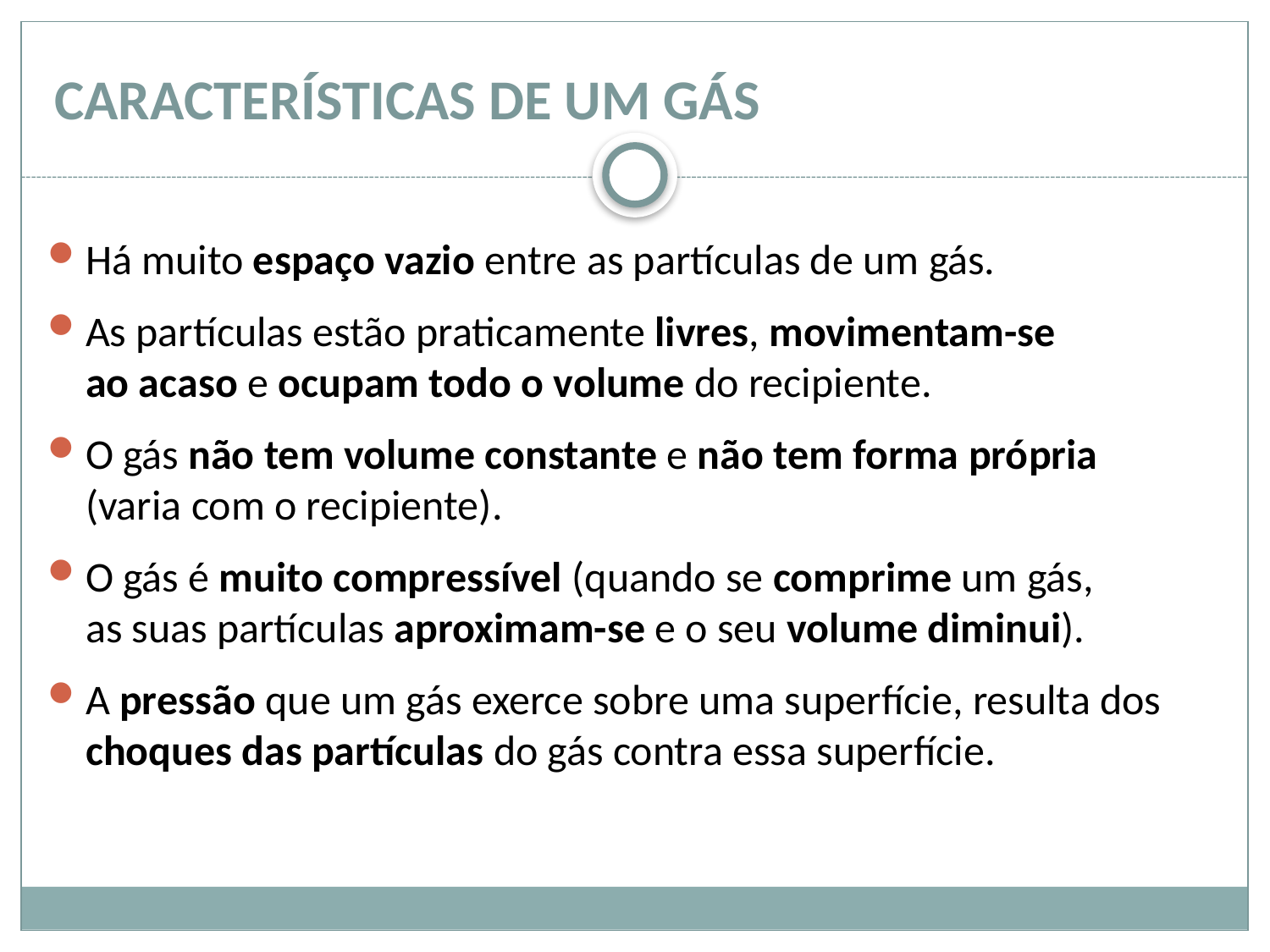

# CARACTERÍSTICAS DE UM GÁS
Há muito espaço vazio entre as partículas de um gás.
As partículas estão praticamente livres, movimentam-se
ao acaso e ocupam todo o volume do recipiente.
O gás não tem volume constante e não tem forma própria
(varia com o recipiente).
O gás é muito compressível (quando se comprime um gás,
as suas partículas aproximam-se e o seu volume diminui).
A pressão que um gás exerce sobre uma superfície, resulta dos choques das partículas do gás contra essa superfície.